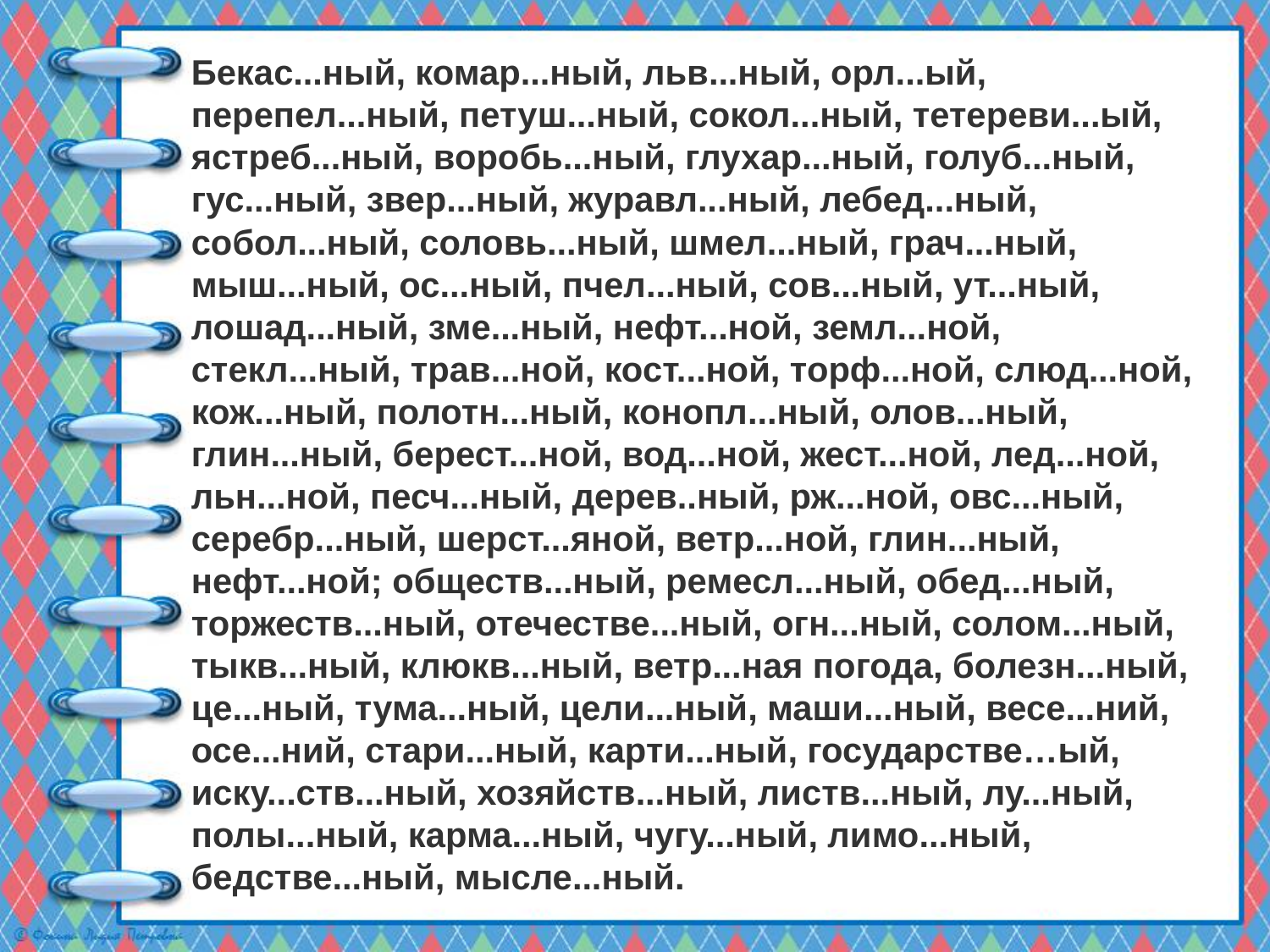

Бекас...ный, комар...ный, льв...ный, орл...ый, перепел...ный, петуш...ный, сокол...ный, тетереви...ый, ястреб...ный, воробь...ный, глухар...ный, голуб...ный, гус...ный, звер...ный, журавл...ный, лебед...ный, собол...ный, соловь...ный, шмел...ный, грач...ный, мыш...ный, ос...ный, пчел...ный, сов...ный, ут...ный, лошад...ный, зме...ный, нефт...ной, земл...ной, стекл...ный, трав...ной, кост...ной, торф...ной, слюд...ной, кож...ный, полотн...ный, конопл...ный, олов...ный, глин...ный, берест...ной, вод...ной, жест...ной, лед...ной, льн...ной, песч...ный, дерев..ный, рж...ной, овс...ный, серебр...ный, шерст...яной, ветр...ной, глин...ный, нефт...ной; обществ...ный, ремесл...ный, обед...ный, торжеств...ный, отечестве...ный, огн...ный, солом...ный, тыкв...ный, клюкв...ный, ветр...ная погода, болезн...ный, це...ный, тума...ный, цели...ный, маши...ный, весе...ний, осе...ний, стари...ный, карти...ный, государстве…ый, иску...ств...ный, хозяйств...ный, листв...ный, лу...ный, полы...ный, карма...ный, чугу...ный, лимо...ный,  бедстве...ный, мысле...ный.